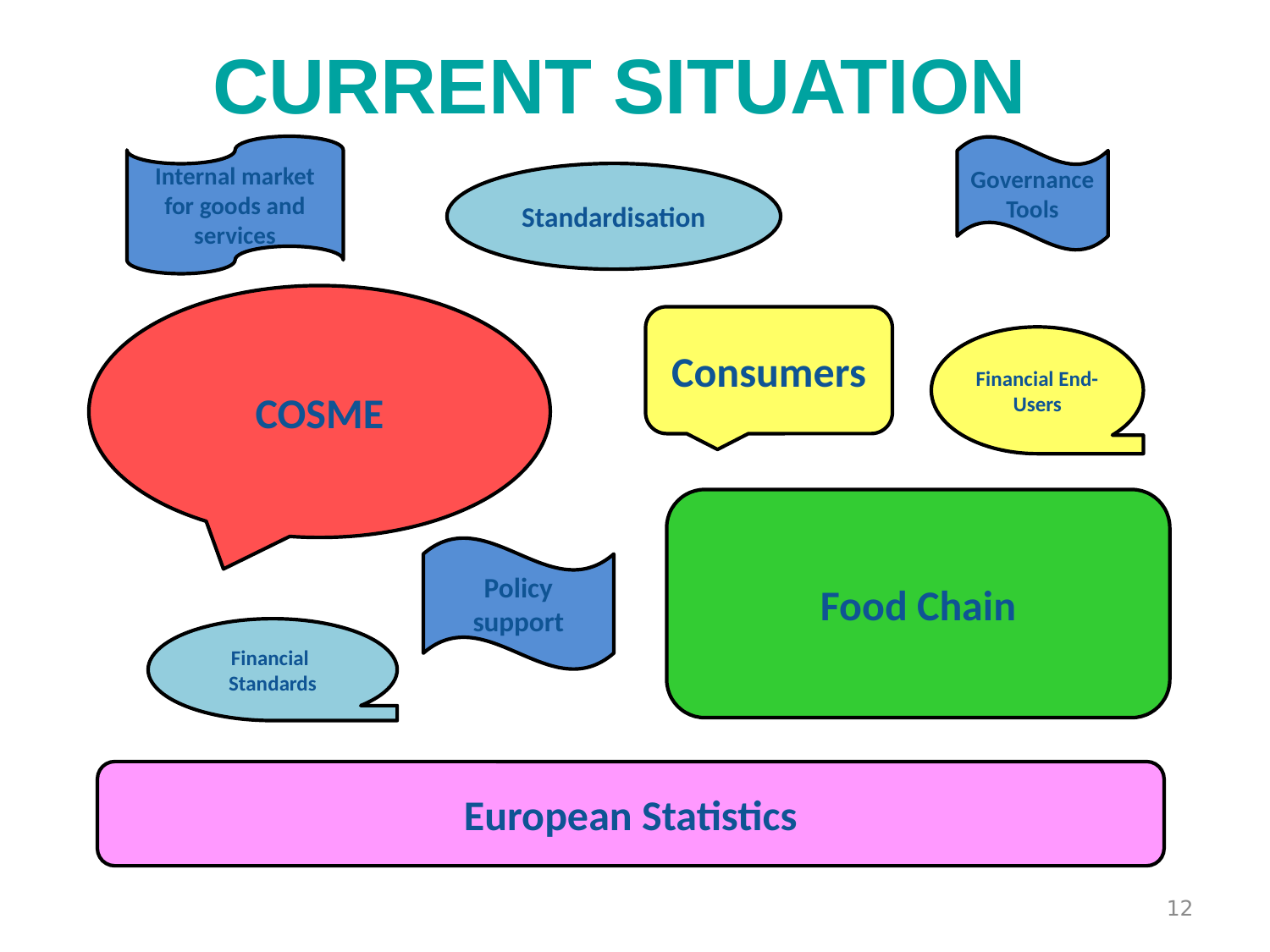

# Current situation
Internal market for goods and services
Governance Tools
Standardisation
COSME
Consumers
Financial End-Users
Food Chain
Policy support
Financial
Standards
European Statistics
12